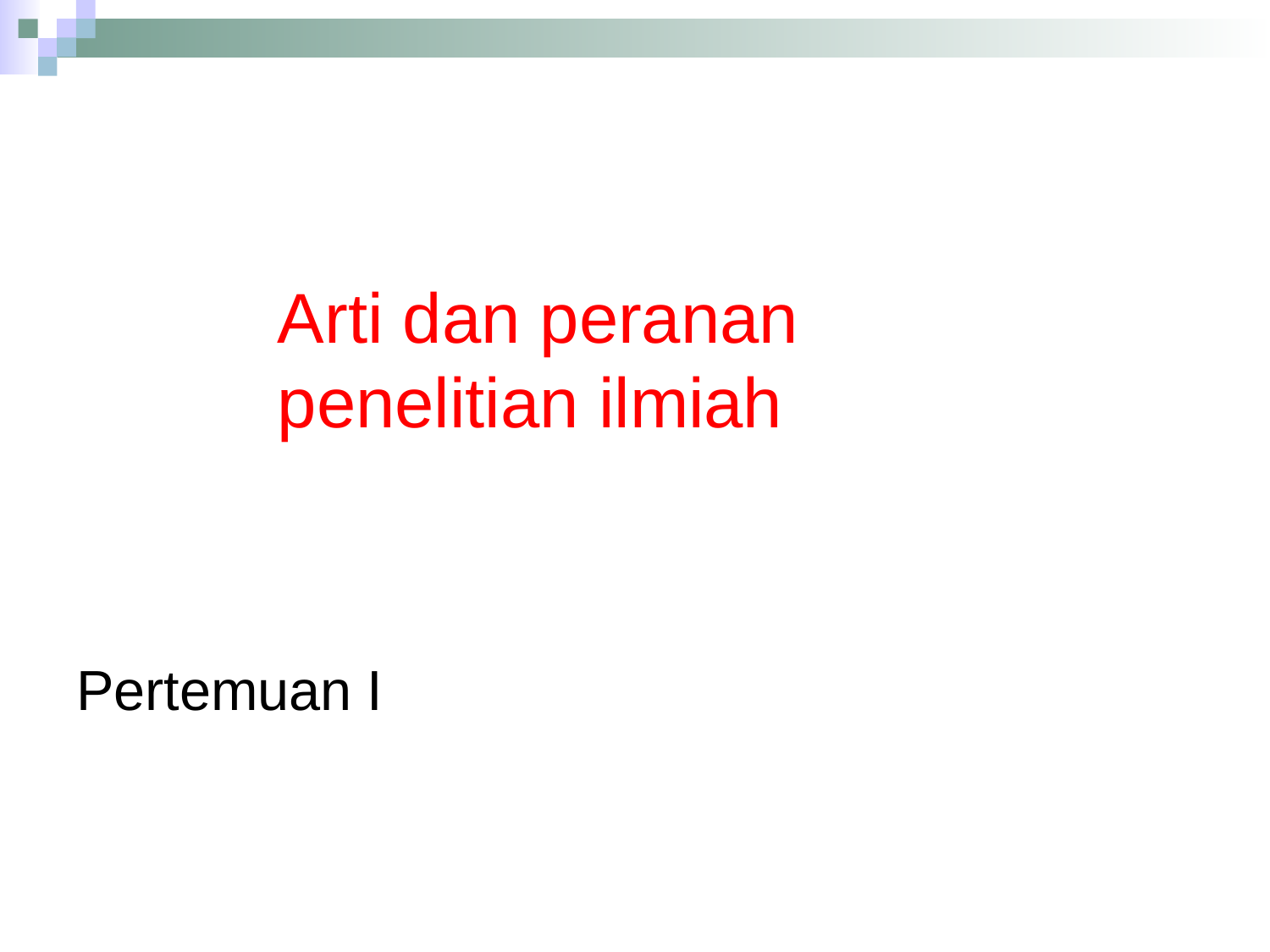

# Arti dan peranan penelitian ilmiah
Pertemuan I